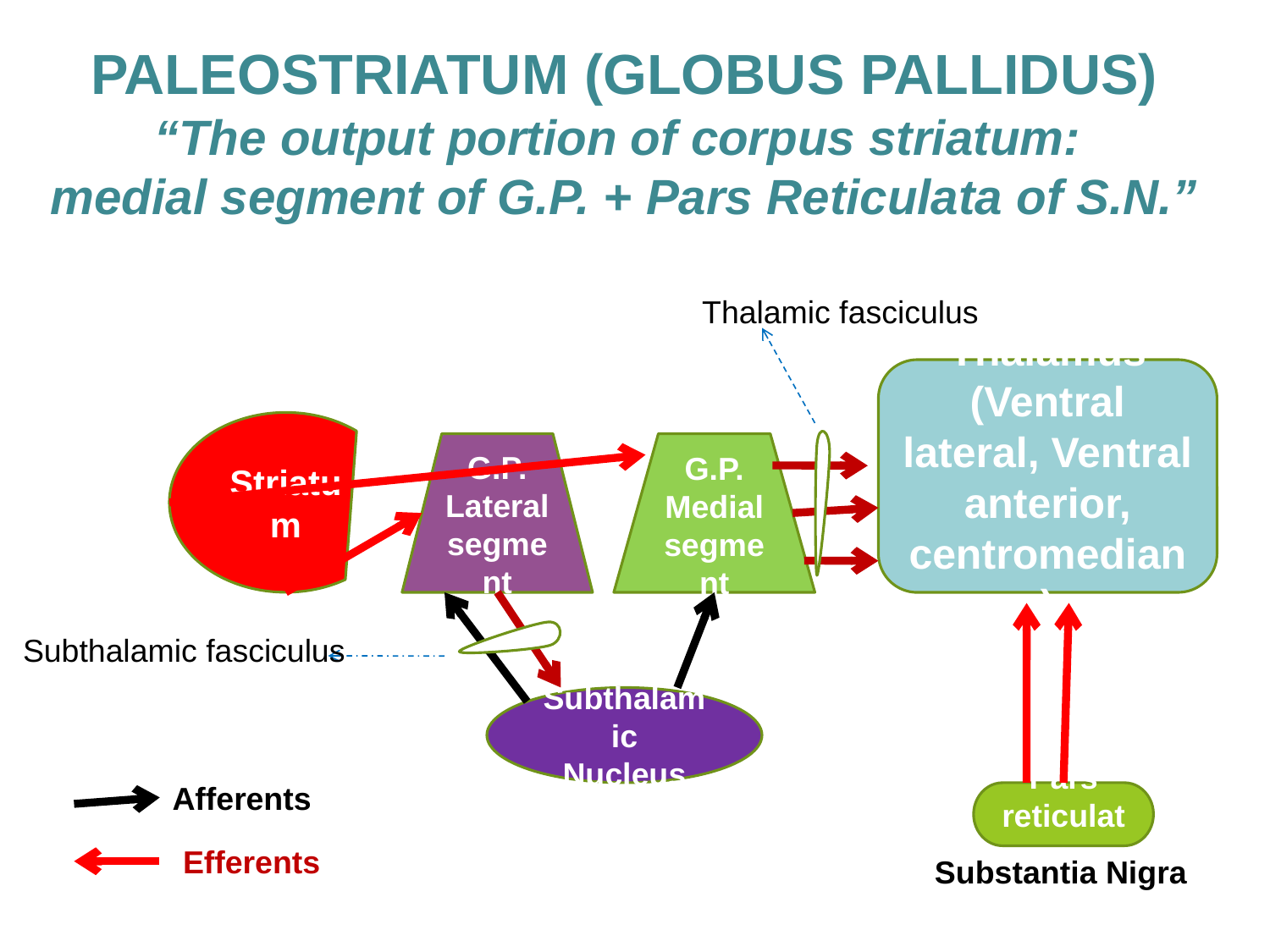

PALEOSTRIATUM (GLOBUS PALLIDUS)
“The output portion of corpus striatum:
medial segment of G.P. + Pars Reticulata of S.N.”
Thalamic fasciculus
Thalamus
(Ventral lateral, Ventral anterior, centromedian)
Striatum

G.P.
Lateral segment
G.P.
Medial segment

Subthalamic fasciculus
Subthalamic
Nucleus
Afferents
Pars reticulata
Efferents
Substantia Nigra